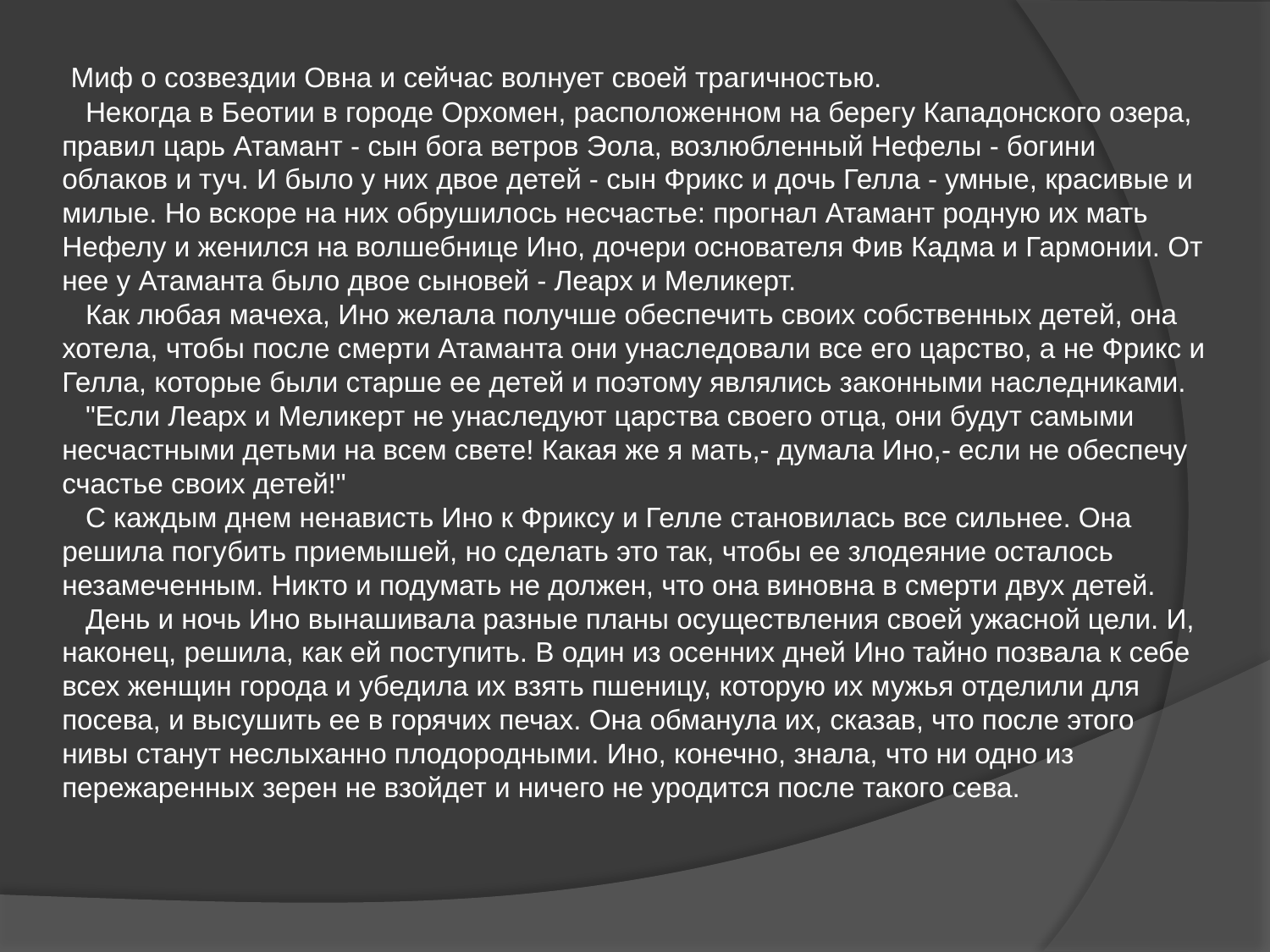

Миф о созвездии Овна и сейчас волнует своей трагичностью.
   Некогда в Беотии в городе Орхомен, расположенном на берегу Кападонского озера, правил царь Атамант - сын бога ветров Эола, возлюбленный Нефелы - богини облаков и туч. И было у них двое детей - сын Фрикс и дочь Гелла - умные, красивые и милые. Но вскоре на них обрушилось несчастье: прогнал Атамант родную их мать Нефелу и женился на волшебнице Ино, дочери основателя Фив Кадма и Гармонии. От нее у Атаманта было двое сыновей - Леарх и Меликерт.
   Как любая мачеха, Ино желала получше обеспечить своих собственных детей, она хотела, чтобы после смерти Атаманта они унаследовали все его царство, а не Фрикс и Гелла, которые были старше ее детей и поэтому являлись законными наследниками.
   "Если Леарх и Меликерт не унаследуют царства своего отца, они будут самыми несчастными детьми на всем свете! Какая же я мать,- думала Ино,- если не обеспечу счастье своих детей!"
   С каждым днем ненависть Ино к Фриксу и Гелле становилась все сильнее. Она решила погубить приемышей, но сделать это так, чтобы ее злодеяние осталось незамеченным. Никто и подумать не должен, что она виновна в смерти двух детей.
   День и ночь Ино вынашивала разные планы осуществления своей ужасной цели. И, наконец, решила, как ей поступить. В один из осенних дней Ино тайно позвала к себе всех женщин города и убедила их взять пшеницу, которую их мужья отделили для посева, и высушить ее в горячих печах. Она обманула их, сказав, что после этого нивы станут неслыханно плодородными. Ино, конечно, знала, что ни одно из пережаренных зерен не взойдет и ничего не уродится после такого сева.